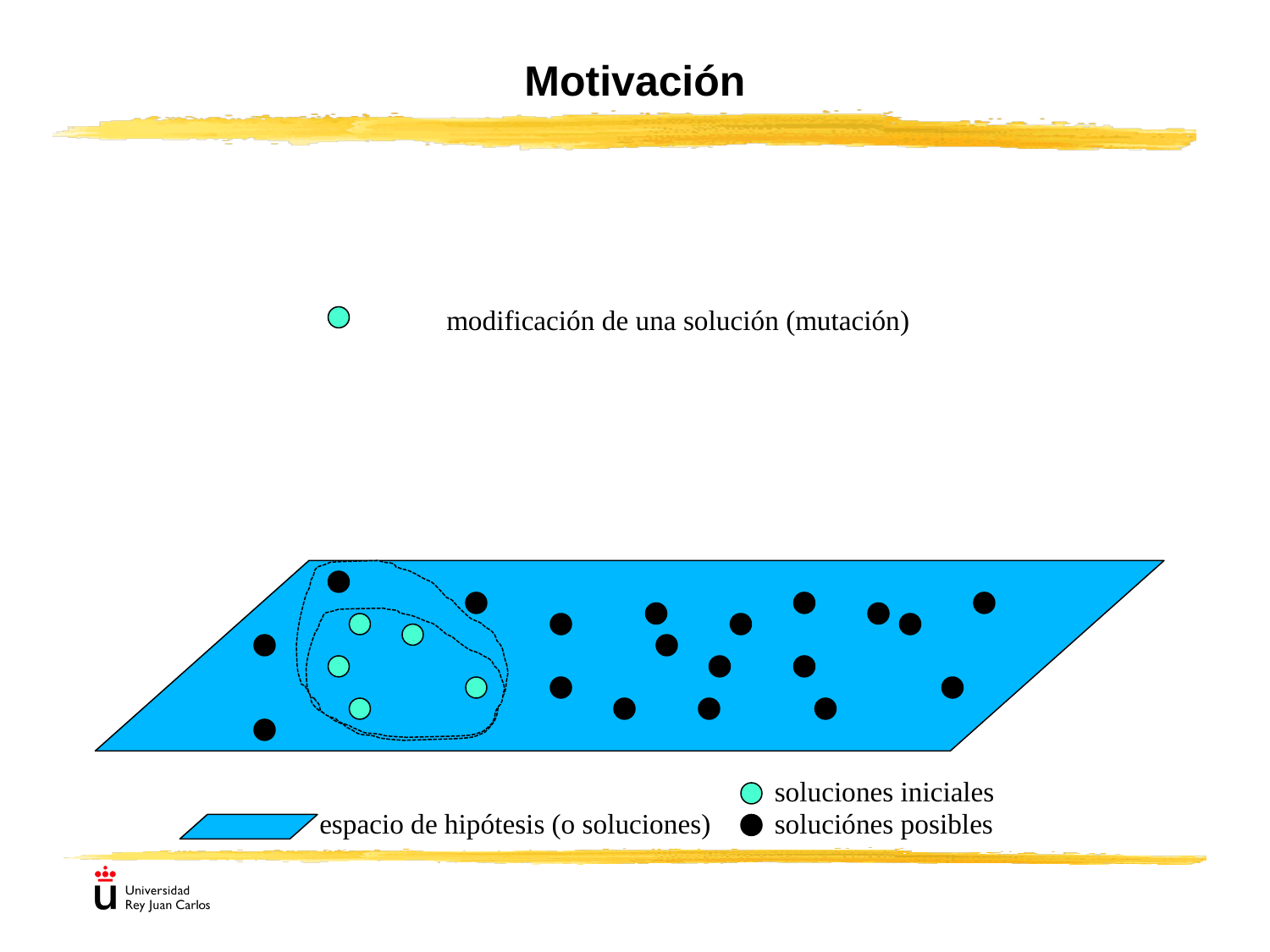

Motivación
modificación de una solución (mutación)

soluciones iniciales

espacio de hipótesis (o soluciones)
soluciónes posibles